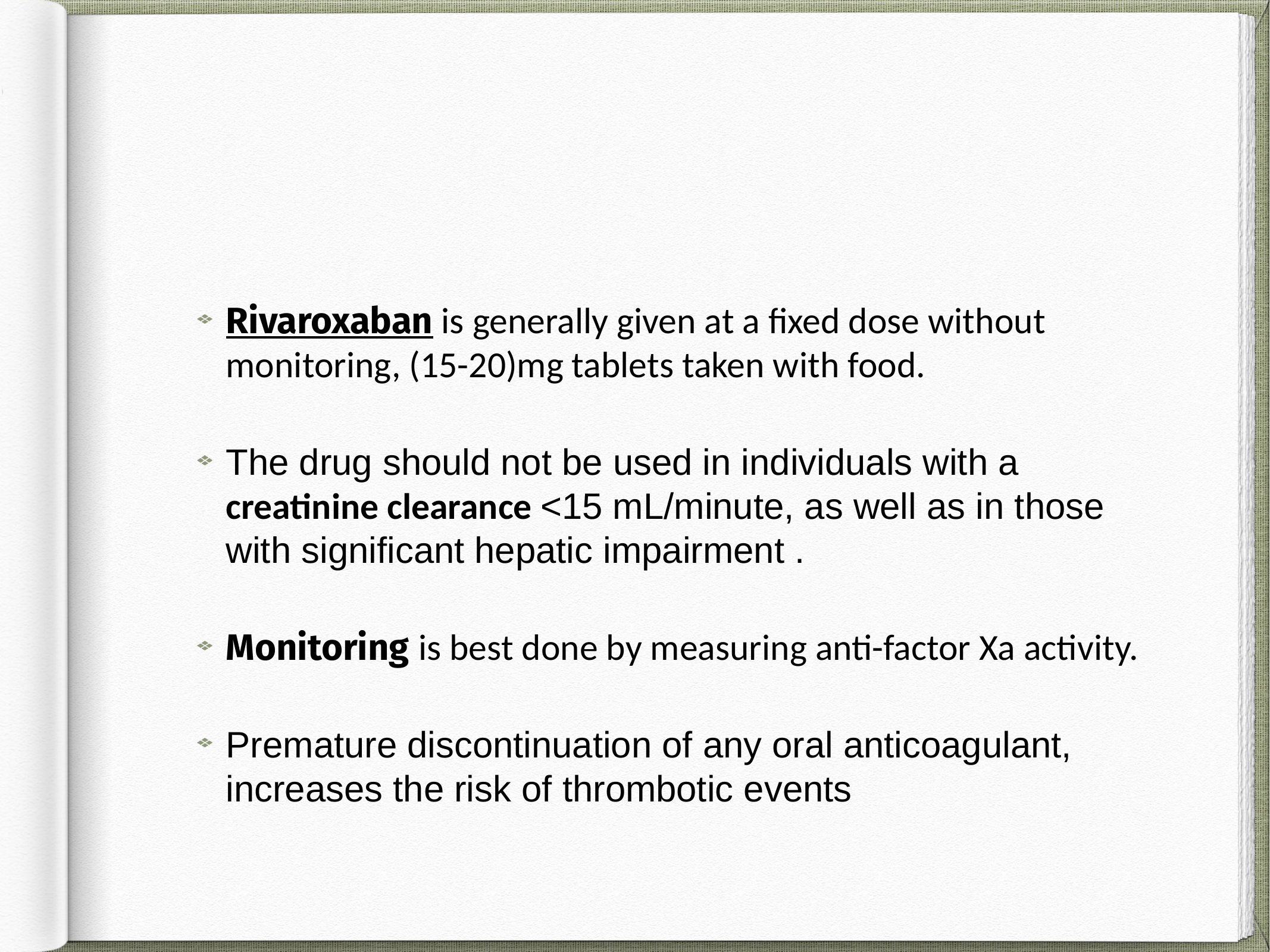

Rivaroxaban is generally given at a fixed dose without monitoring, (15-20)mg tablets taken with food.
The drug should not be used in individuals with a creatinine clearance <15 mL/minute, as well as in those with significant hepatic impairment .
Monitoring is best done by measuring anti-factor Xa activity.
Premature discontinuation of any oral anticoagulant, increases the risk of thrombotic events